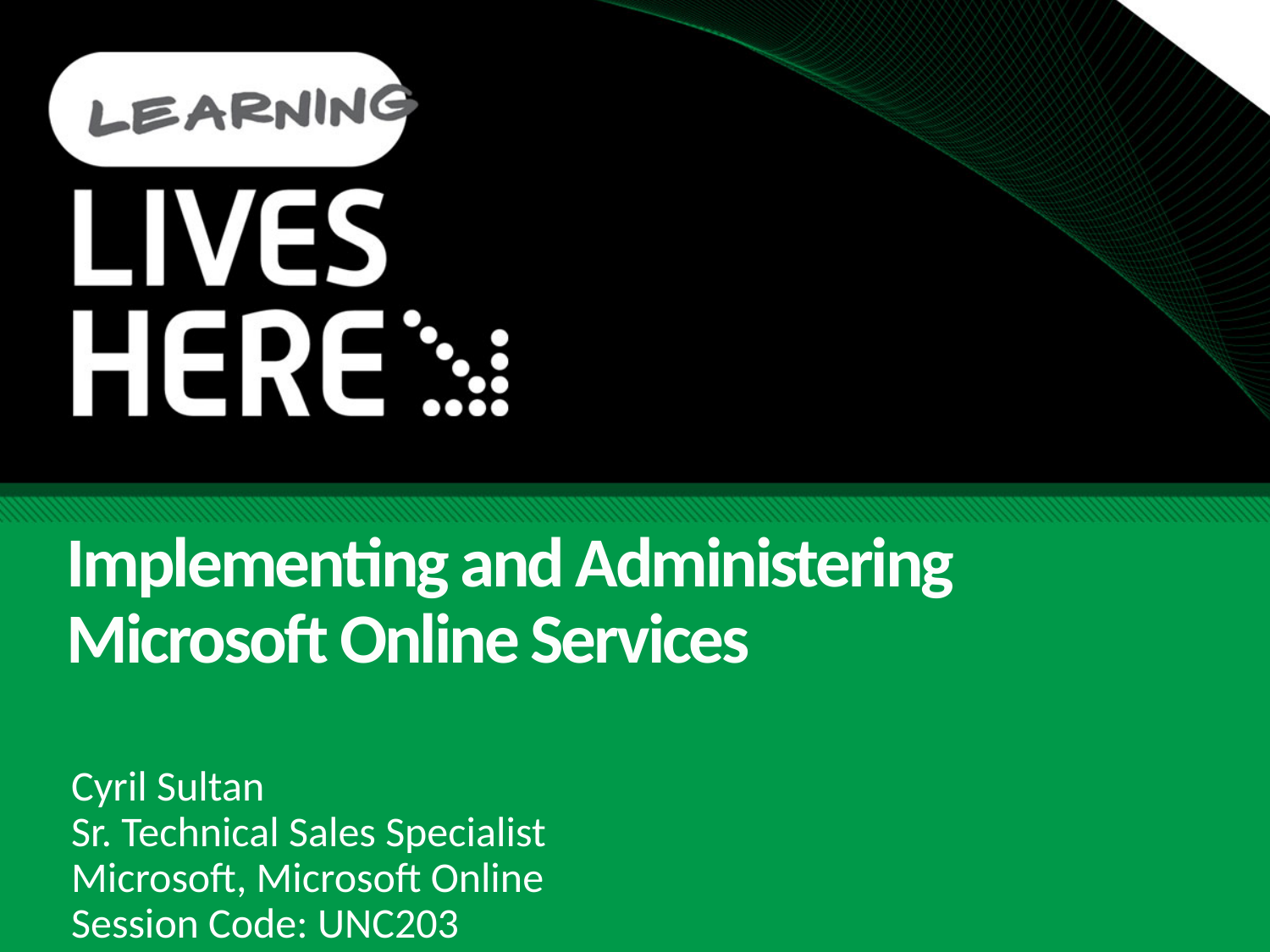

# Implementing and Administering Microsoft Online Services
Cyril Sultan
Sr. Technical Sales Specialist
Microsoft, Microsoft Online
Session Code: UNC203